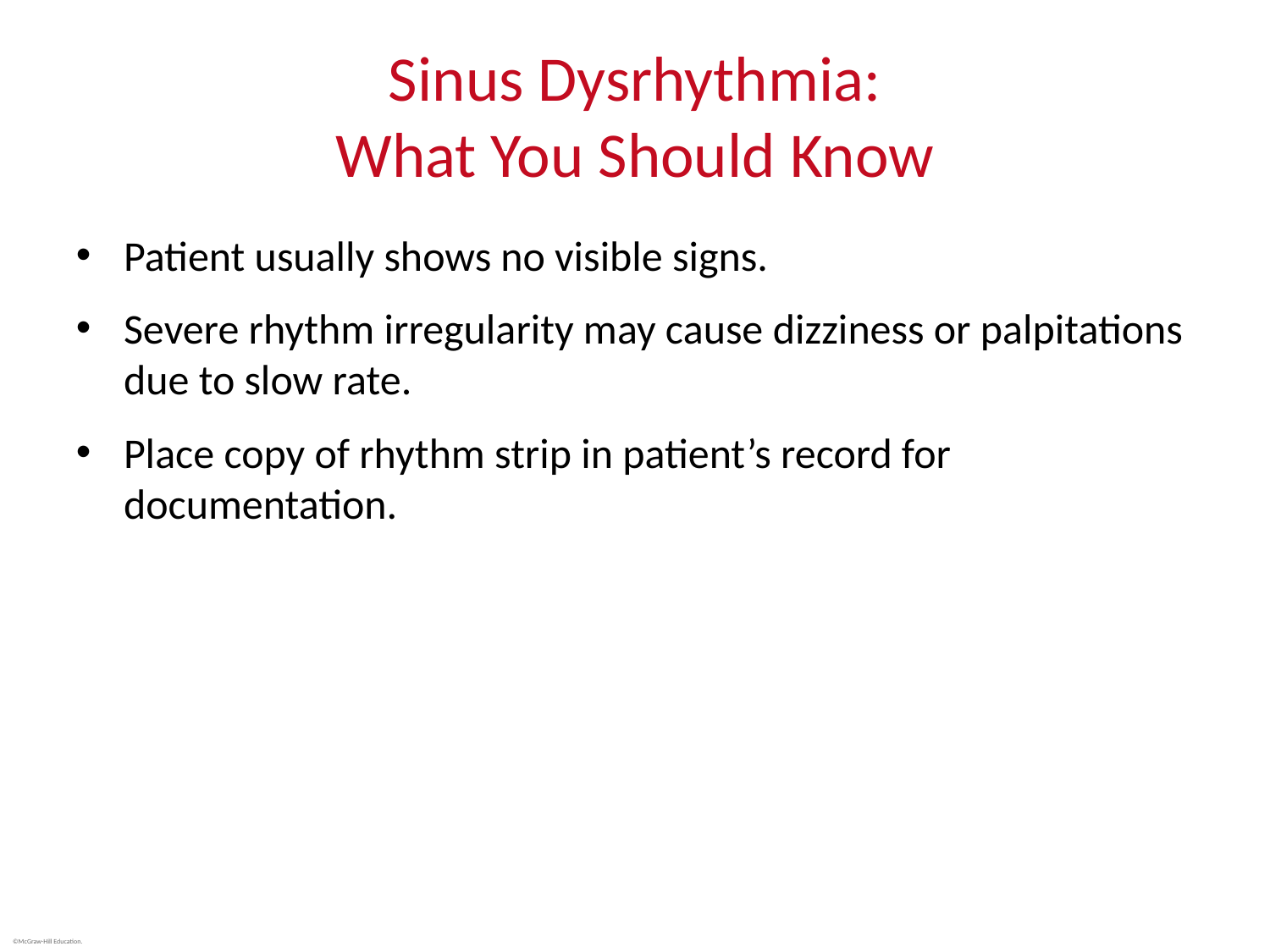

# Sinus Dysrhythmia: What You Should Know
Patient usually shows no visible signs.
Severe rhythm irregularity may cause dizziness or palpitations due to slow rate.
Place copy of rhythm strip in patient’s record for documentation.